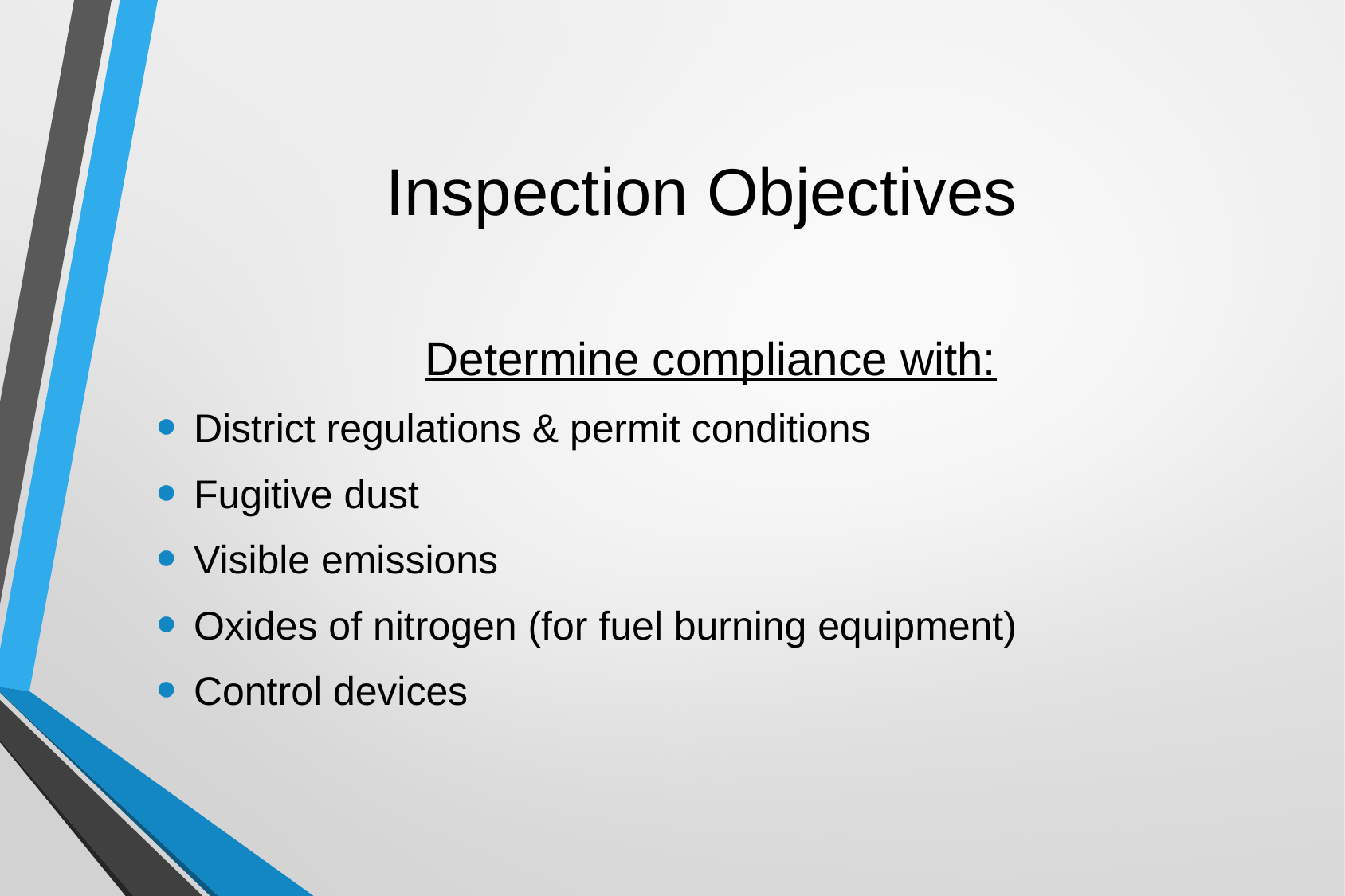

# Inspection Objectives
Determine compliance with:
District regulations & permit conditions
Fugitive dust
Visible emissions
Oxides of nitrogen (for fuel burning equipment)
Control devices